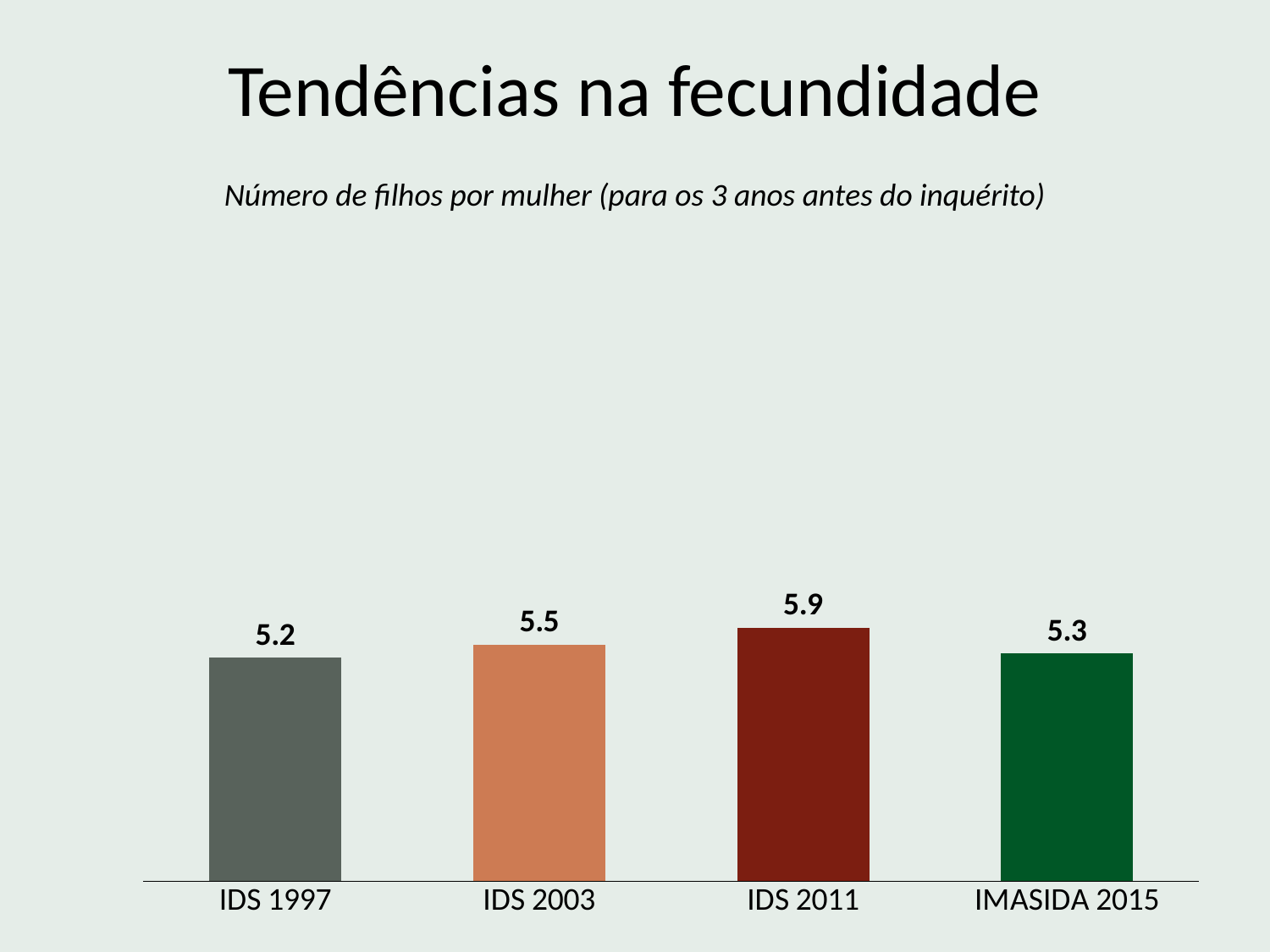

Tendências na fecundidade
Número de filhos por mulher (para os 3 anos antes do inquérito)

### Chart

| Category | Column1 |
|---|---|
| IDS 1997 | 5.2 |
| IDS 2003 | 5.5 |
| IDS 2011 | 5.9 |
| IMASIDA 2015 | 5.3 |